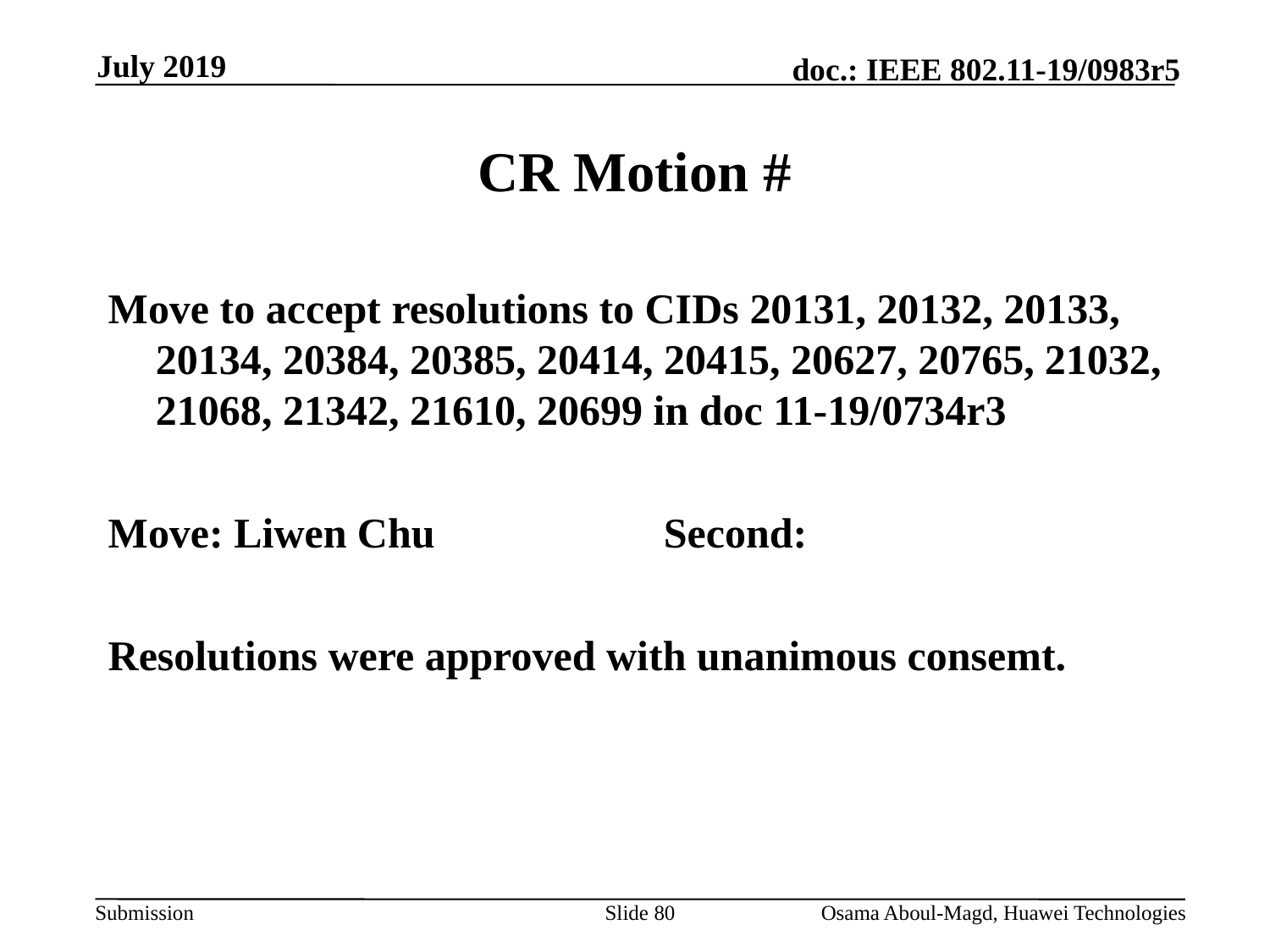

July 2019
# CR Motion #
Move to accept resolutions to CIDs 20131, 20132, 20133, 20134, 20384, 20385, 20414, 20415, 20627, 20765, 21032, 21068, 21342, 21610, 20699 in doc 11-19/0734r3

Move: Liwen Chu		Second:

Resolutions were approved with unanimous consemt.

Slide 80
Osama Aboul-Magd, Huawei Technologies